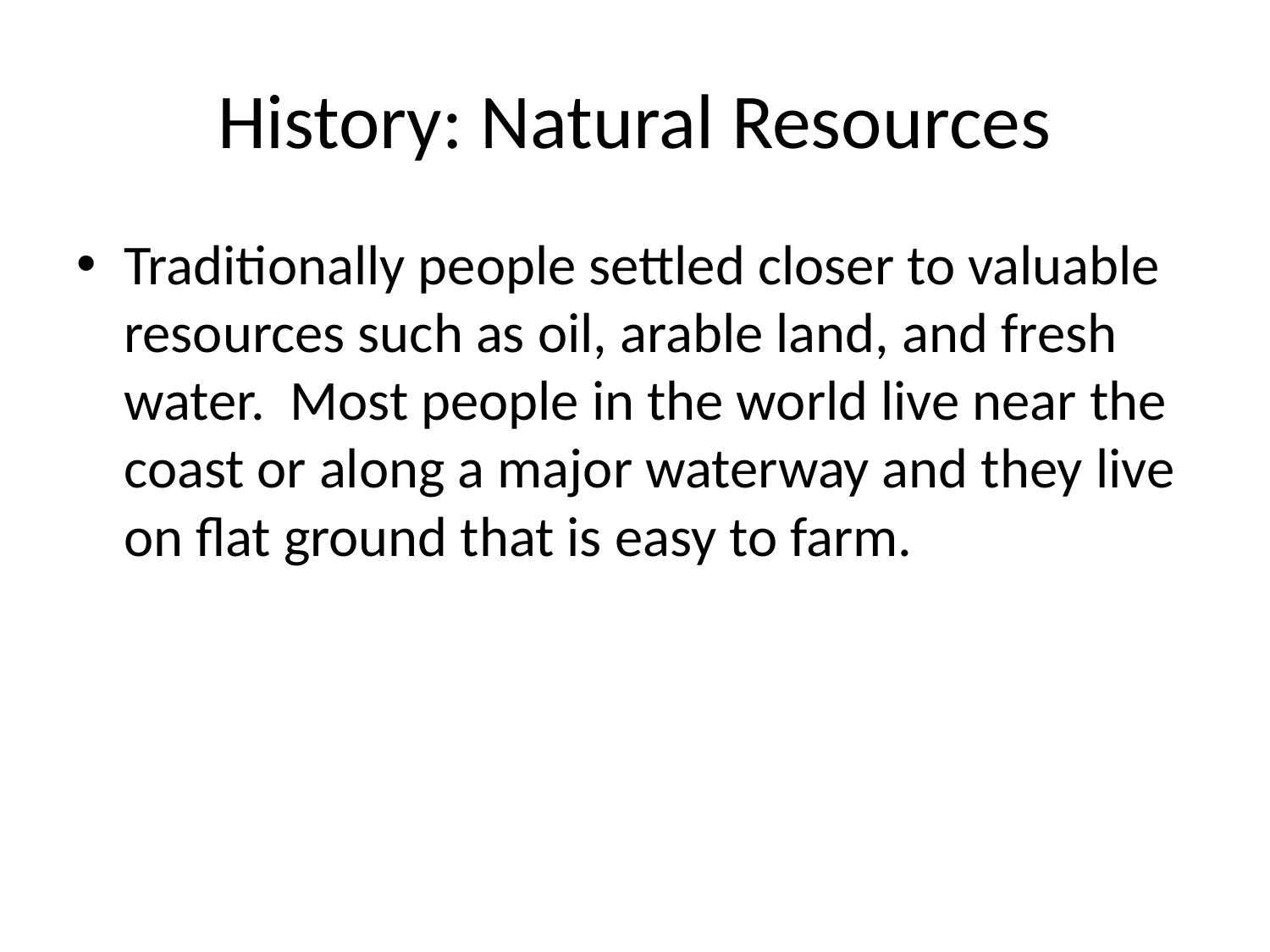

# History: Natural Resources
Traditionally people settled closer to valuable resources such as oil, arable land, and fresh water.  Most people in the world live near the coast or along a major waterway and they live on flat ground that is easy to farm.